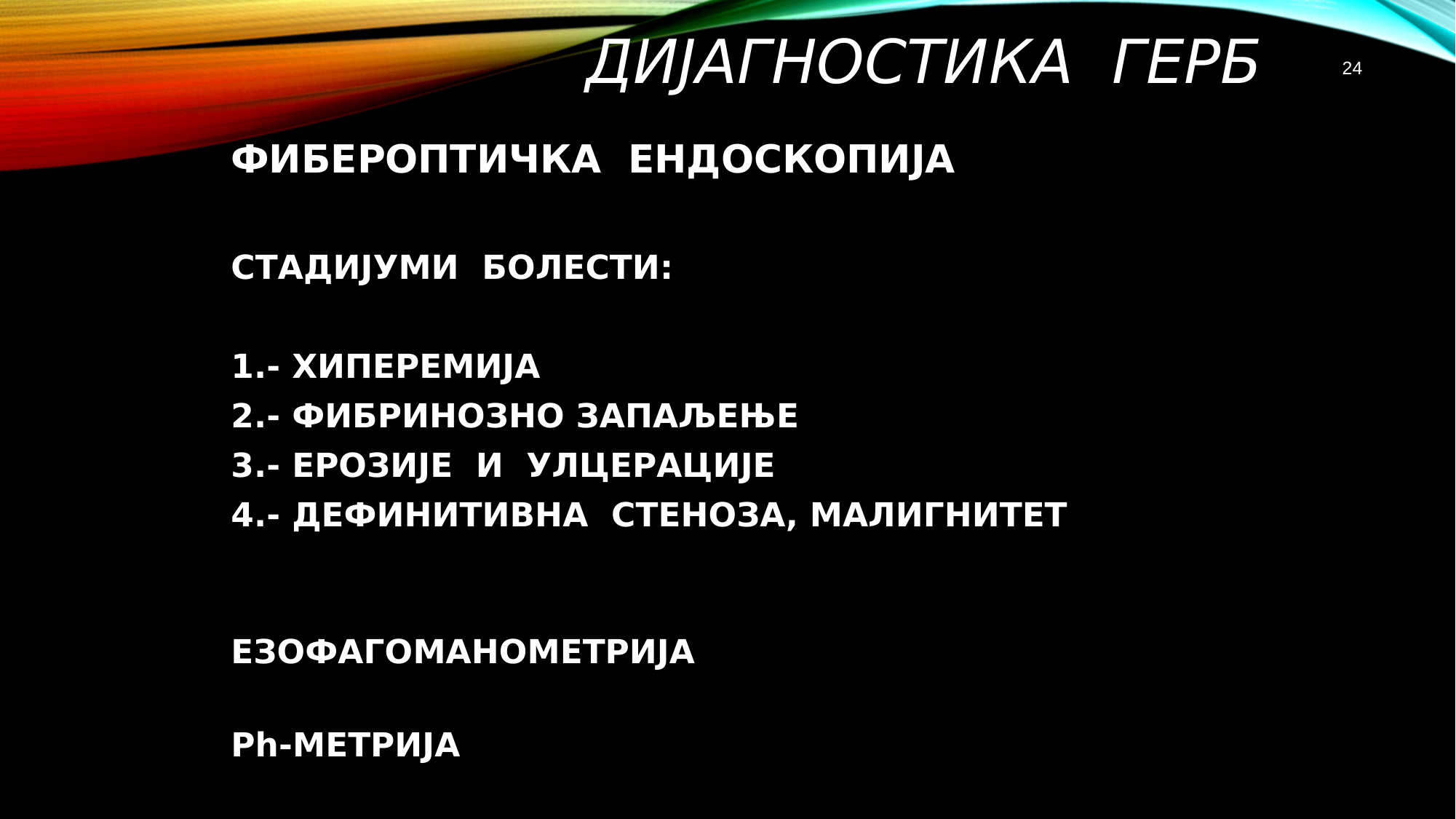

# ДИЈАГНОСТИКА  ГЕРБ
24
ФИБЕРОПТИЧКА  ЕНДОСКОПИЈА

СТАДИЈУМИ  БОЛЕСТИ:

1.- ХИПЕРЕМИЈА
2.- ФИБРИНОЗНО ЗАПАЉЕЊЕ
3.- ЕРОЗИЈЕ  И  УЛЦЕРАЦИЈЕ
4.- ДЕФИНИТИВНА  СТЕНОЗА, МАЛИГНИТЕТ

ЕЗОФАГОМАНОМЕТРИЈА

Ph-МЕТРИЈА